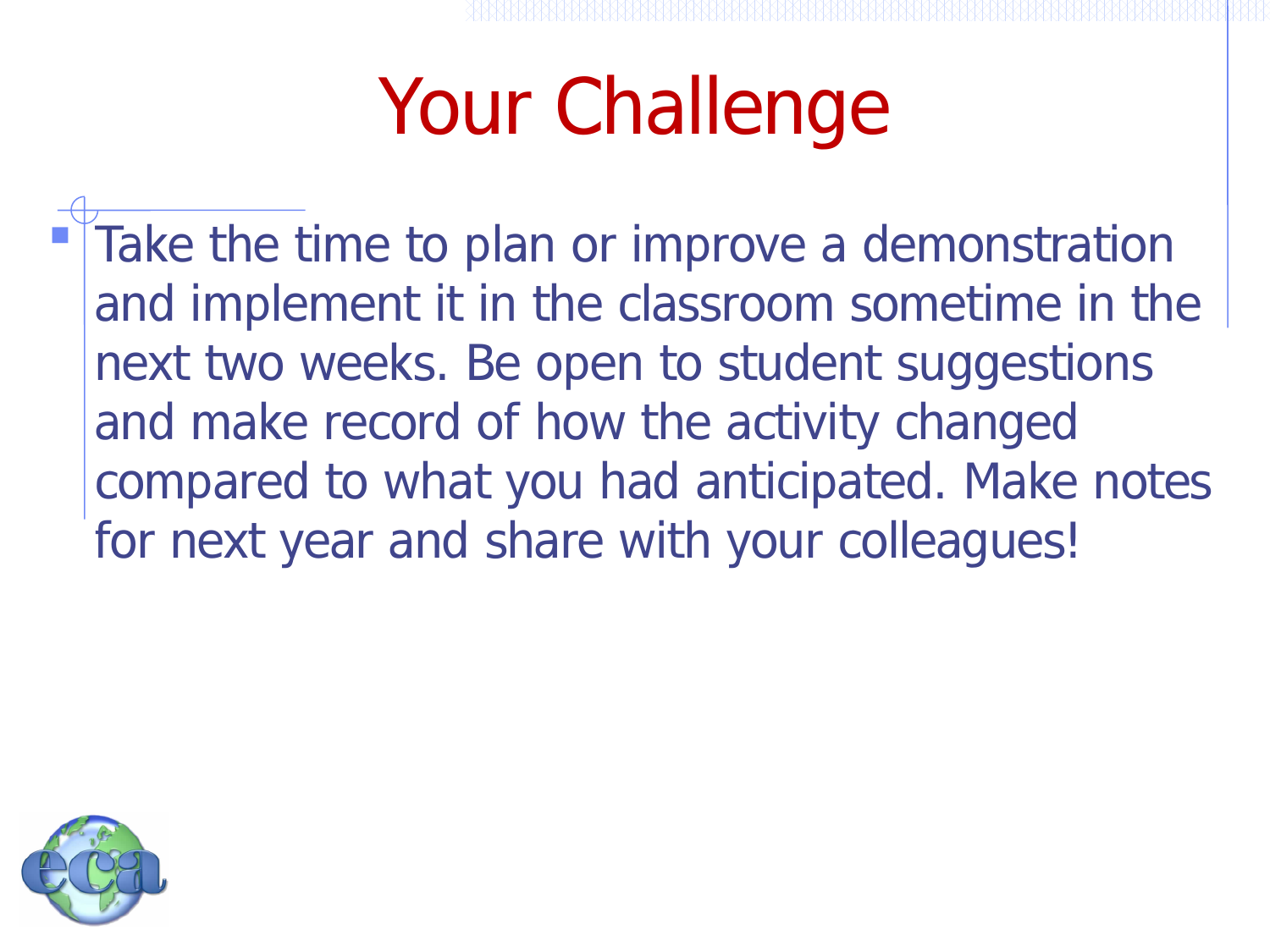

# Your Challenge
Take the time to plan or improve a demonstration and implement it in the classroom sometime in the next two weeks. Be open to student suggestions and make record of how the activity changed compared to what you had anticipated. Make notes for next year and share with your colleagues!